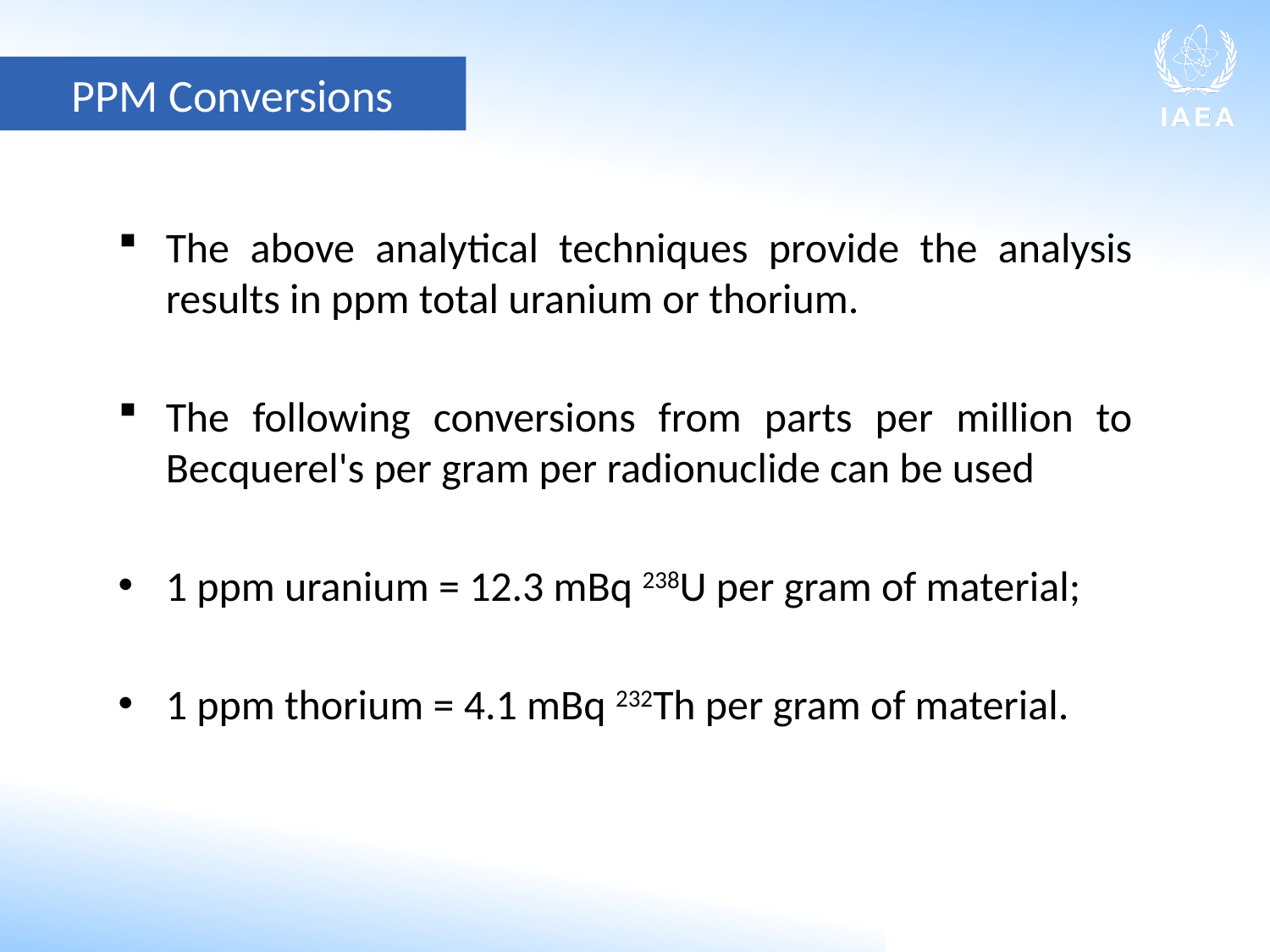

PPM Conversions
The above analytical techniques provide the analysis results in ppm total uranium or thorium.

The following conversions from parts per million to Becquerel's per gram per radionuclide can be used

1 ppm uranium = 12.3 mBq 238U per gram of material;

1 ppm thorium = 4.1 mBq 232Th per gram of material.